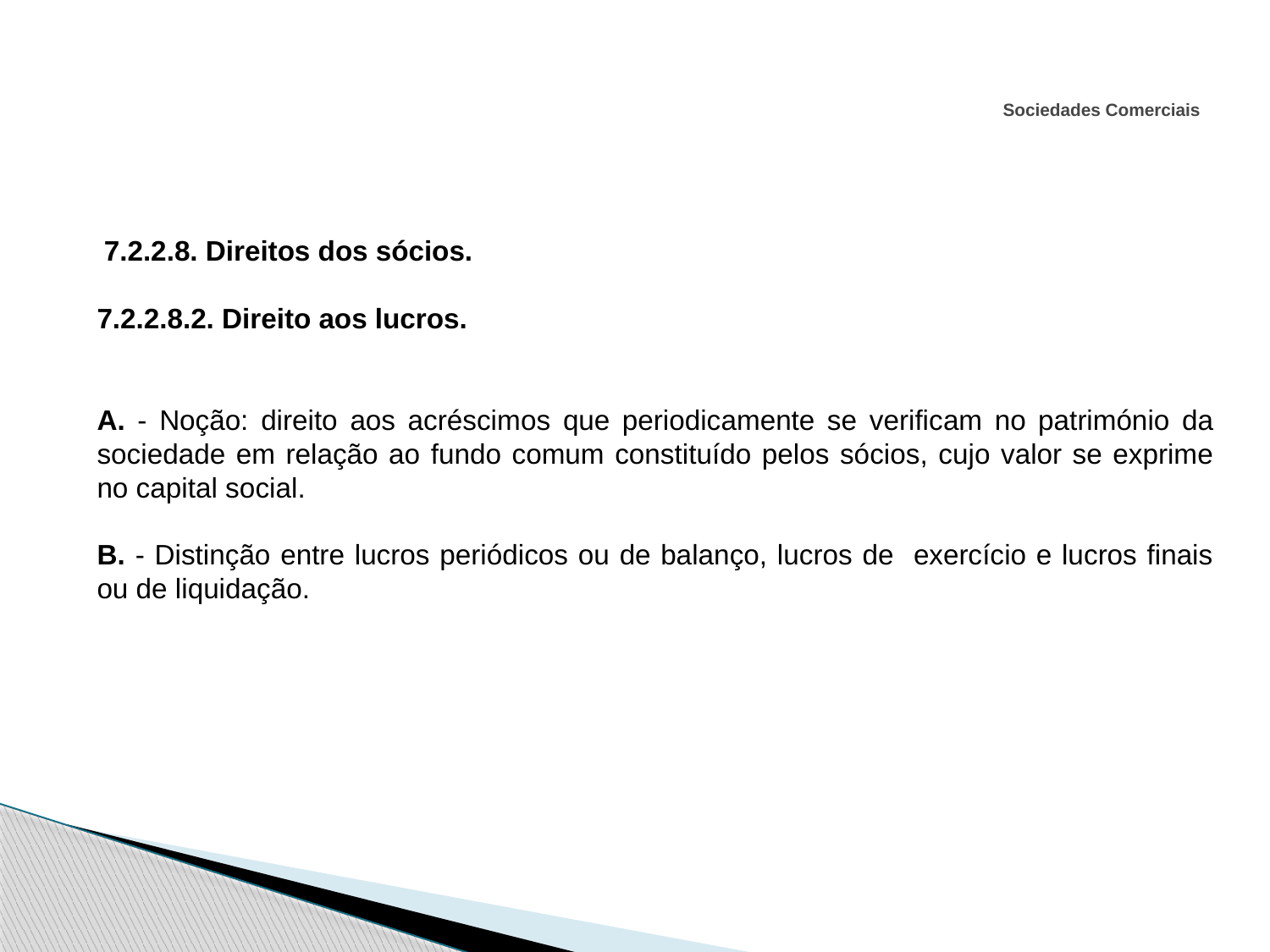

# Sociedades Comerciais
 7.2.2.8. Direitos dos sócios.

7.2.2.8.2. Direito aos lucros.

A. - Noção: direito aos acréscimos que periodicamente se verificam no património da sociedade em relação ao fundo comum constituído pelos sócios, cujo valor se exprime no capital social.

B. - Distinção entre lucros periódicos ou de balanço, lucros de  exercício e lucros finais ou de liquidação.